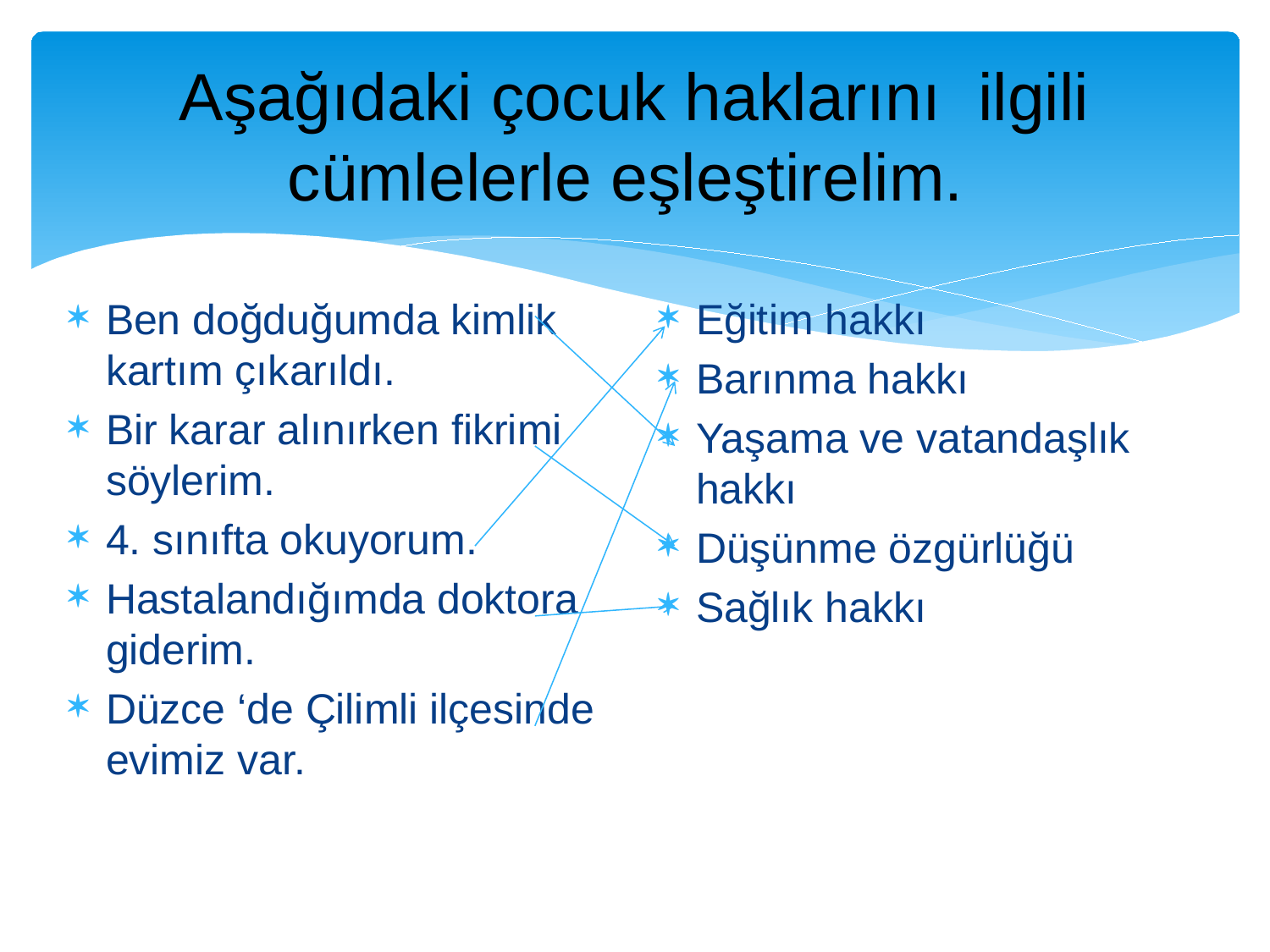

# Aşağıdaki çocuk haklarını  ilgili cümlelerle eşleştirelim.
Ben doğduğumda kimlik kartım çıkarıldı.
Bir karar alınırken fikrimi söylerim.
4. sınıfta okuyorum.
Hastalandığımda doktora giderim.
Düzce ‘de Çilimli ilçesinde evimiz var.
Eğitim hakkı
Barınma hakkı
Yaşama ve vatandaşlık hakkı
Düşünme özgürlüğü
Sağlık hakkı